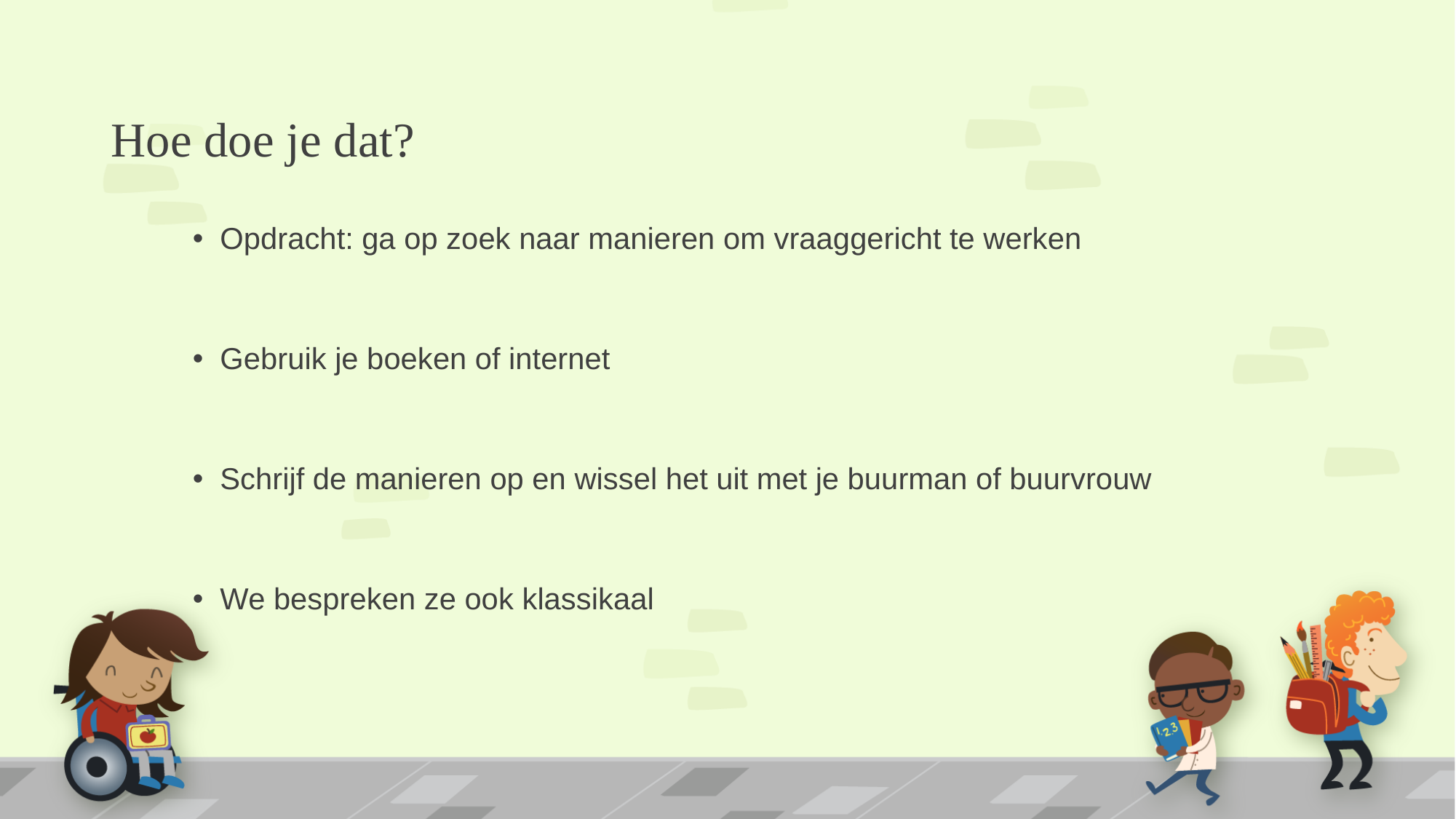

# Hoe doe je dat?
Opdracht: ga op zoek naar manieren om vraaggericht te werken

Gebruik je boeken of internet

Schrijf de manieren op en wissel het uit met je buurman of buurvrouw

We bespreken ze ook klassikaal